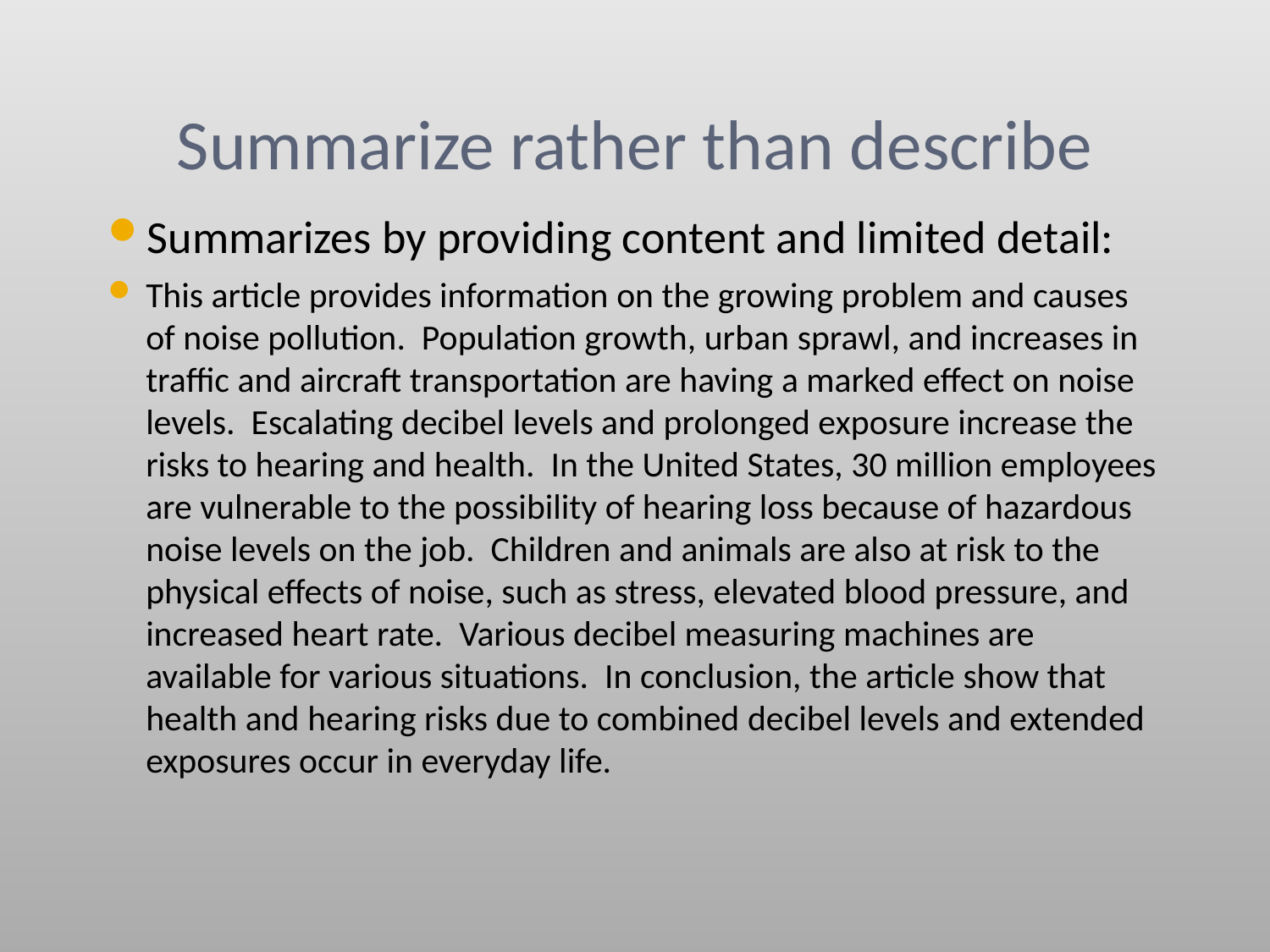

# Summarize rather than describe
Summarizes by providing content and limited detail:
This article provides information on the growing problem and causes of noise pollution.  Population growth, urban sprawl, and increases in traffic and aircraft transportation are having a marked effect on noise levels.  Escalating decibel levels and prolonged exposure increase the risks to hearing and health.  In the United States, 30 million employees are vulnerable to the possibility of hearing loss because of hazardous noise levels on the job.  Children and animals are also at risk to the physical effects of noise, such as stress, elevated blood pressure, and increased heart rate.  Various decibel measuring machines are available for various situations.  In conclusion, the article show that  health and hearing risks due to combined decibel levels and extended exposures occur in everyday life.